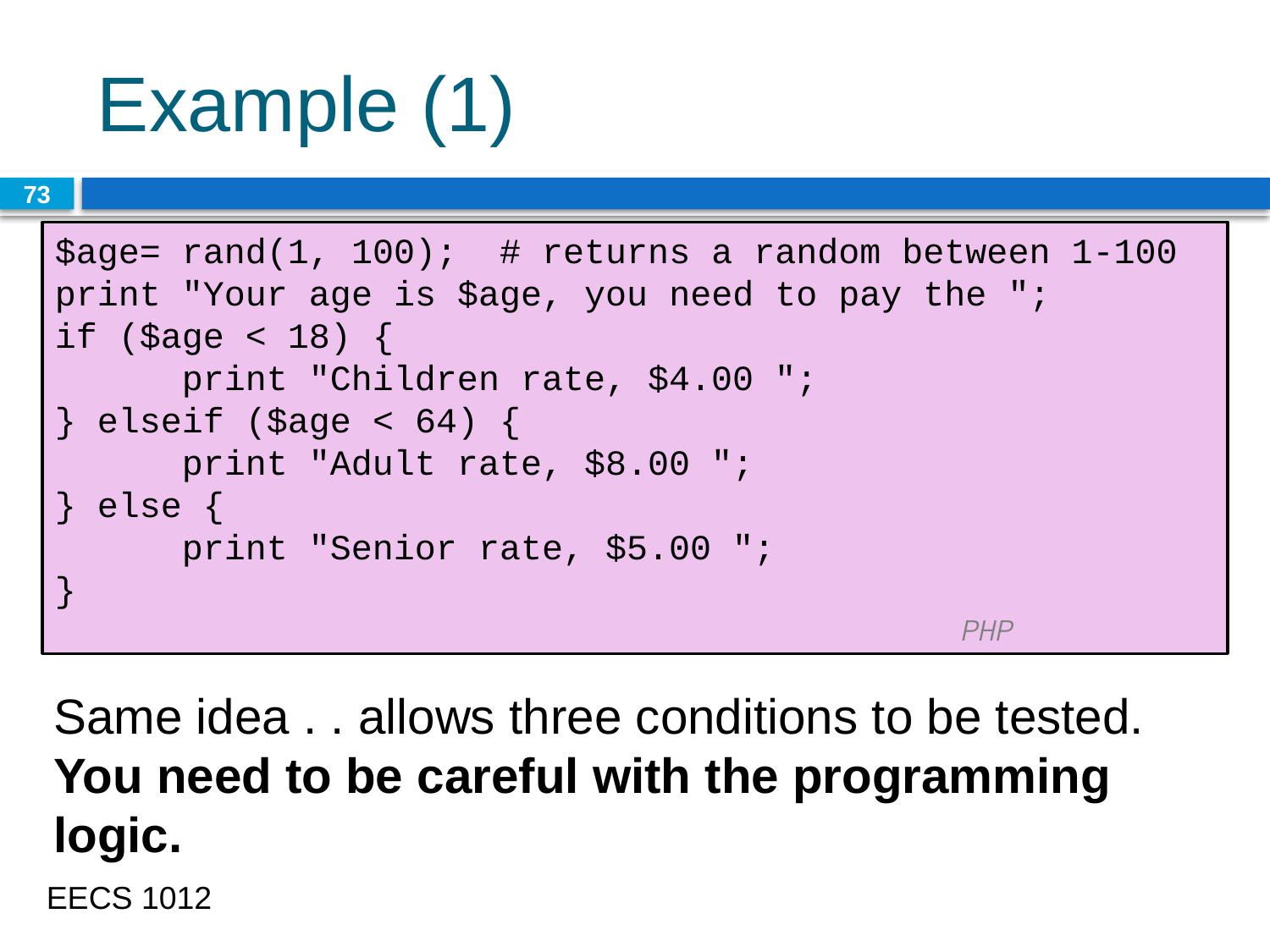

# Example (1)
73
$age= rand(1, 100);  # returns a random between 1-100
print "Your age is $age, you need to pay the ";
if ($age < 18) {
	print "Children rate, $4.00 ";
} elseif ($age < 64) {
	print "Adult rate, $8.00 ";
} else {
	print "Senior rate, $5.00 ";
}					            			  							 PHP
Same idea . . allows three conditions to be tested.
You need to be careful with the programming logic.
CS
EECS 1012